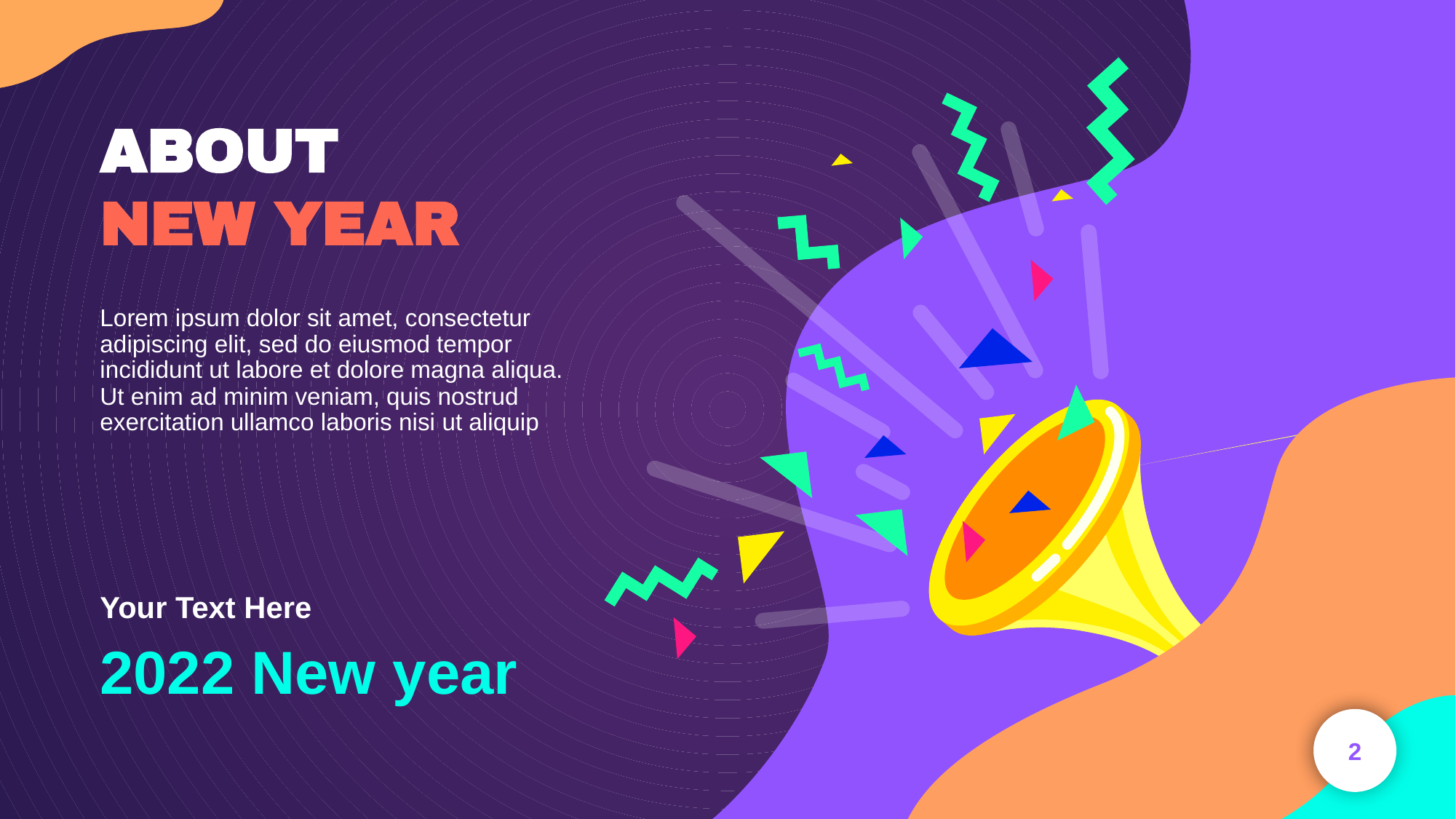

ABOUT
NEW YEAR
Lorem ipsum dolor sit amet, consectetur adipiscing elit, sed do eiusmod tempor incididunt ut labore et dolore magna aliqua. Ut enim ad minim veniam, quis nostrud exercitation ullamco laboris nisi ut aliquip
Your Text Here
2022 New year
2